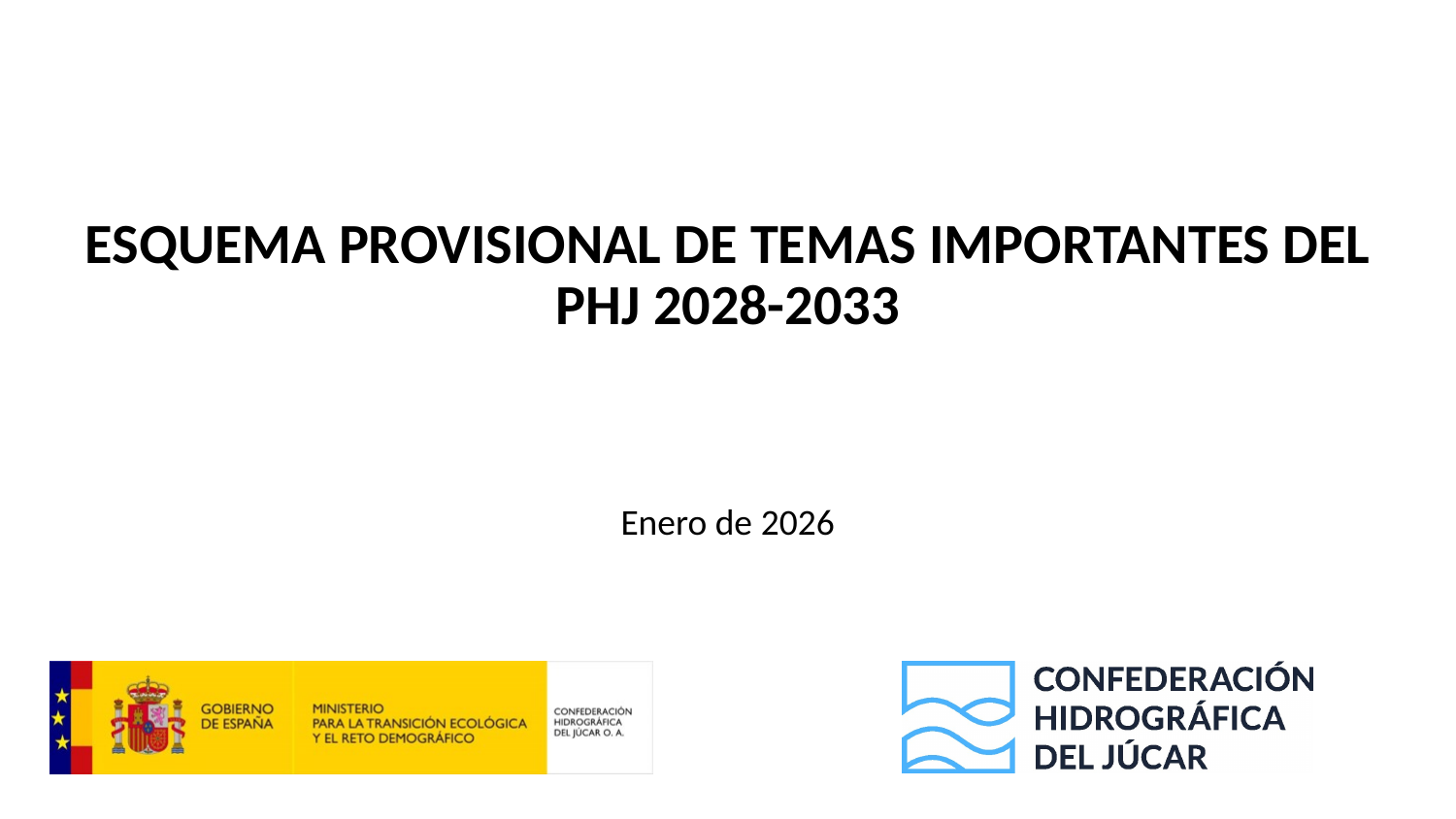

# ESQUEMA PROVISIONAL DE TEMAS IMPORTANTES DEL PHJ 2028-2033
Enero de 2026